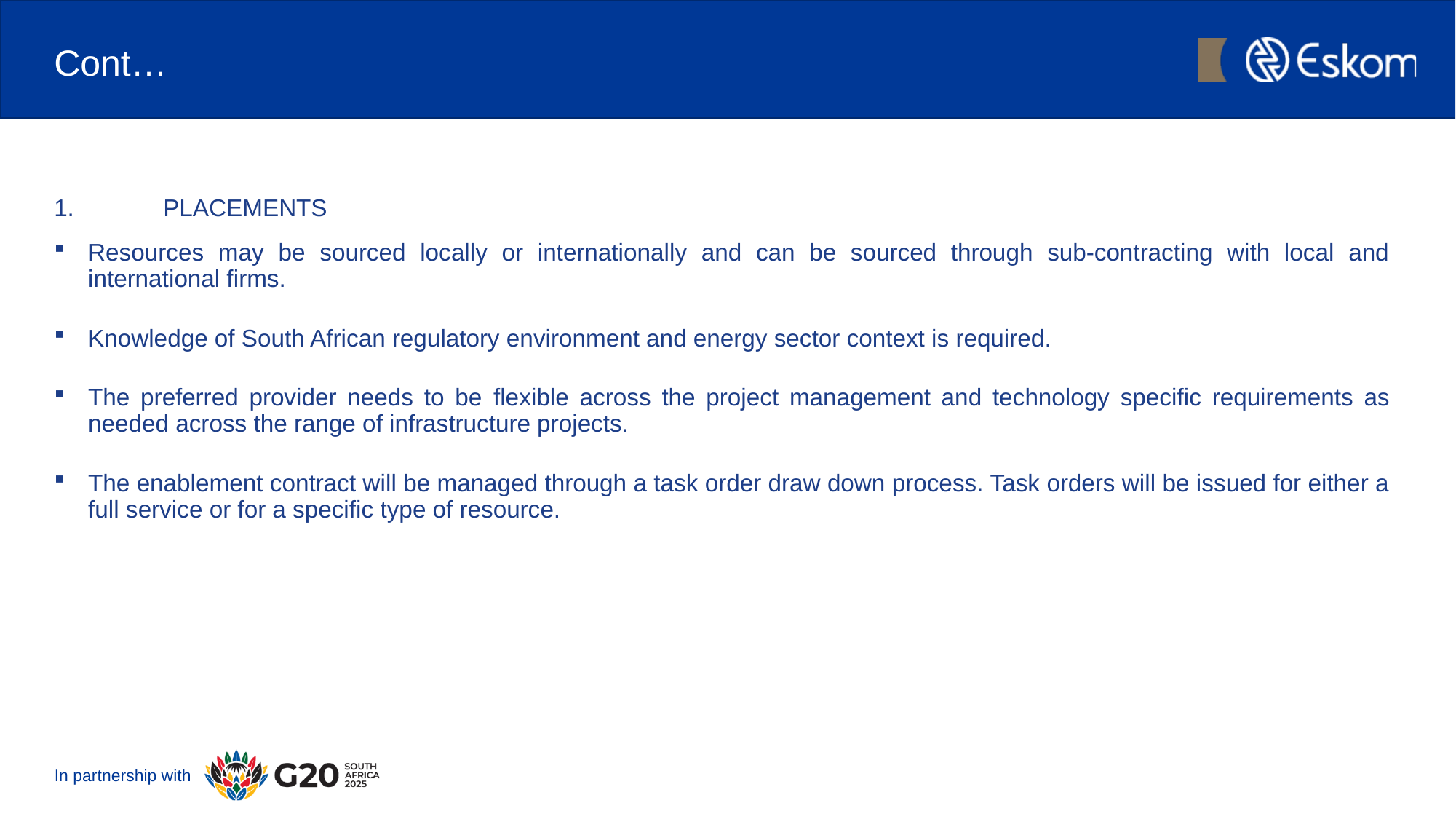

# Cont…

1.	PLACEMENTS
Resources may be sourced locally or internationally and can be sourced through sub-contracting with local and international firms.
Knowledge of South African regulatory environment and energy sector context is required.
The preferred provider needs to be flexible across the project management and technology specific requirements as needed across the range of infrastructure projects.
The enablement contract will be managed through a task order draw down process. Task orders will be issued for either a full service or for a specific type of resource.